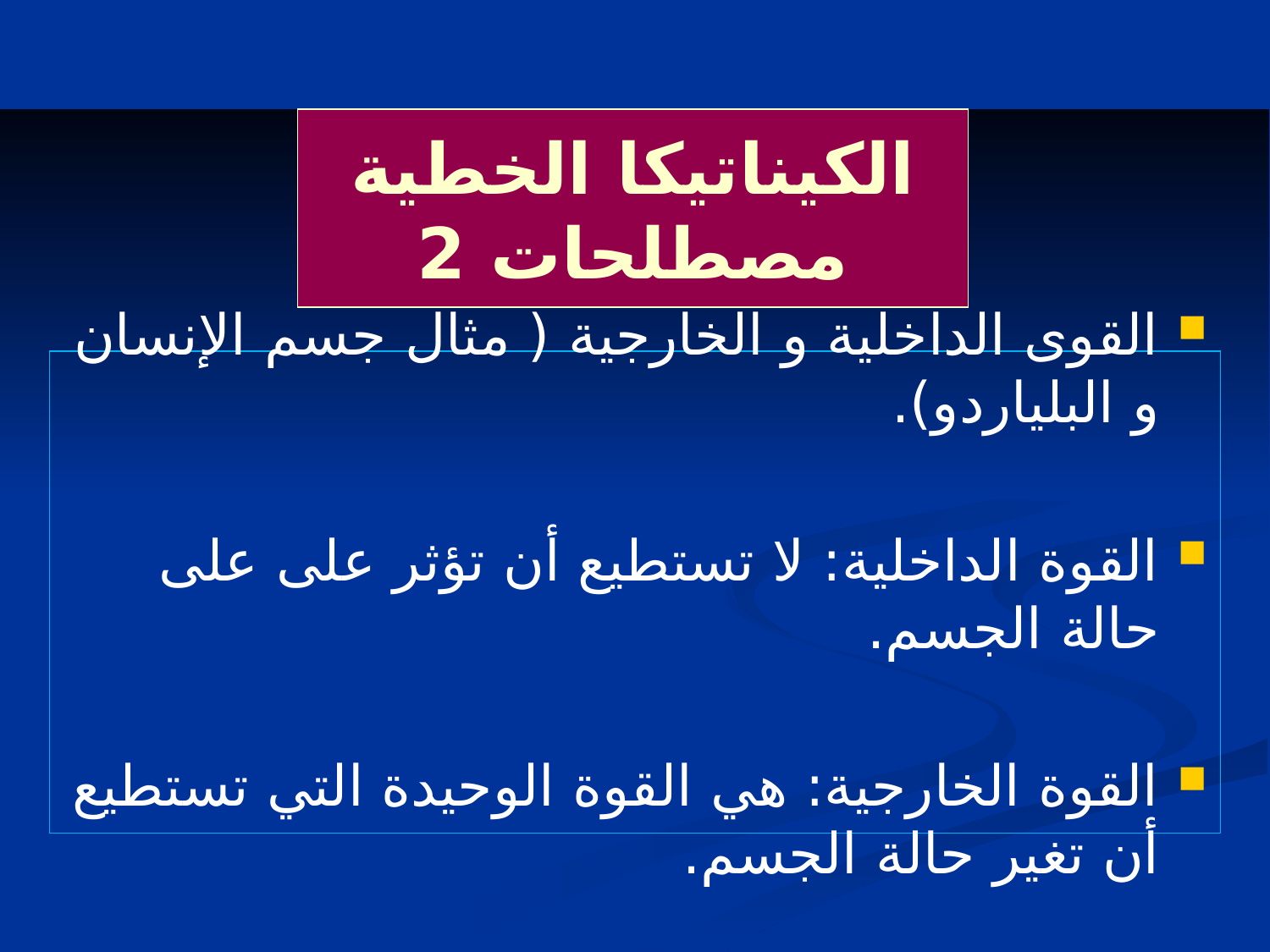

# الكيناتيكا الخطية مصطلحات 2
القوى الداخلية و الخارجية ( مثال جسم الإنسان و البلياردو).

القوة الداخلية: لا تستطيع أن تؤثر على على حالة الجسم.

القوة الخارجية: هي القوة الوحيدة التي تستطيع أن تغير حالة الجسم.